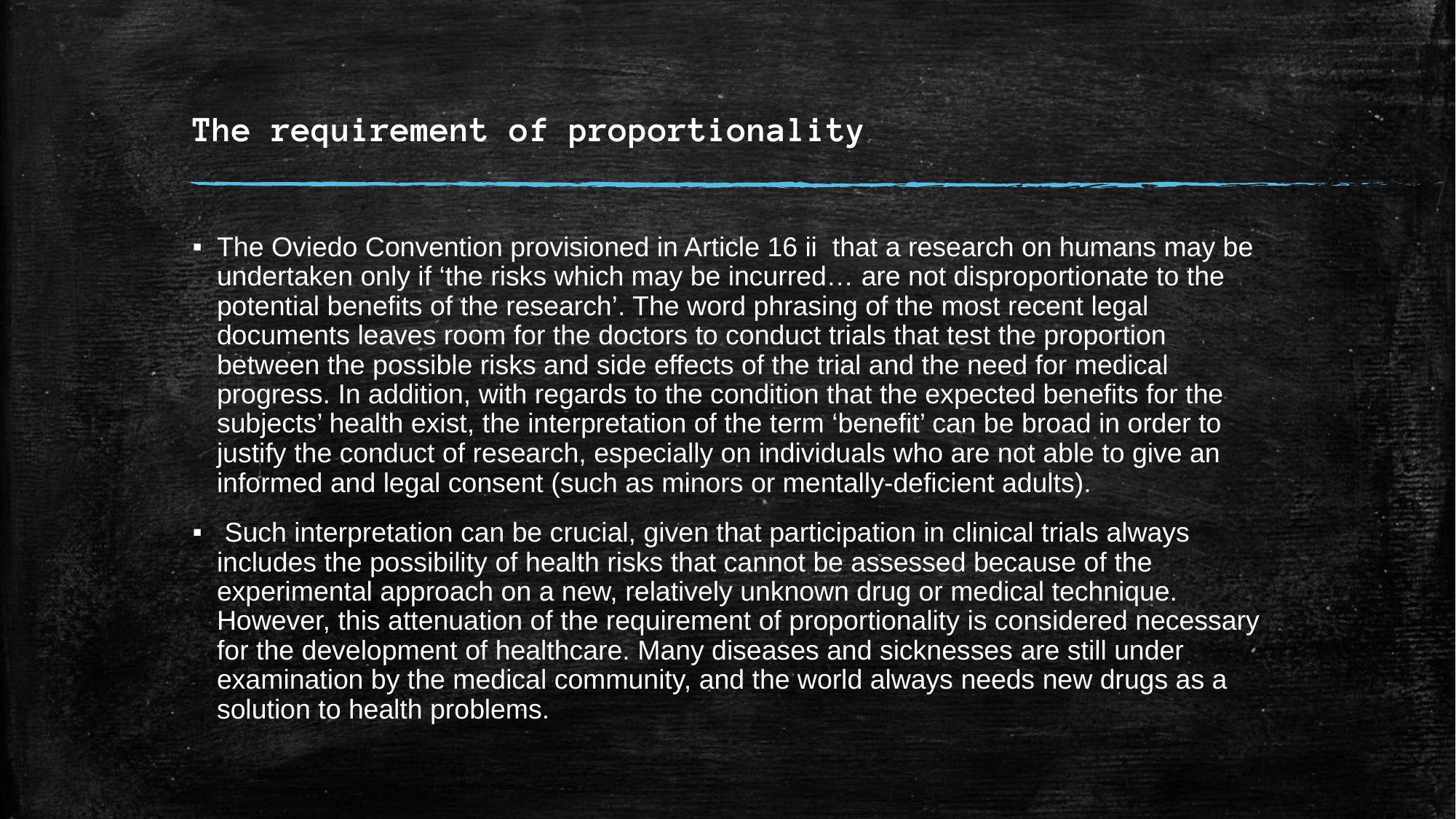

# The requirement of proportionality
The Oviedo Convention provisioned in Article 16 ii  that a research on humans may be undertaken only if ‘the risks which may be incurred… are not disproportionate to the potential benefits of the research’. The word phrasing of the most recent legal documents leaves room for the doctors to conduct trials that test the proportion between the possible risks and side effects of the trial and the need for medical progress. In addition, with regards to the condition that the expected benefits for the subjects’ health exist, the interpretation of the term ‘benefit’ can be broad in order to justify the conduct of research, especially on individuals who are not able to give an informed and legal consent (such as minors or mentally-deficient adults).
 Such interpretation can be crucial, given that participation in clinical trials always includes the possibility of health risks that cannot be assessed because of the experimental approach on a new, relatively unknown drug or medical technique. However, this attenuation of the requirement of proportionality is considered necessary for the development of healthcare. Many diseases and sicknesses are still under examination by the medical community, and the world always needs new drugs as a solution to health problems.